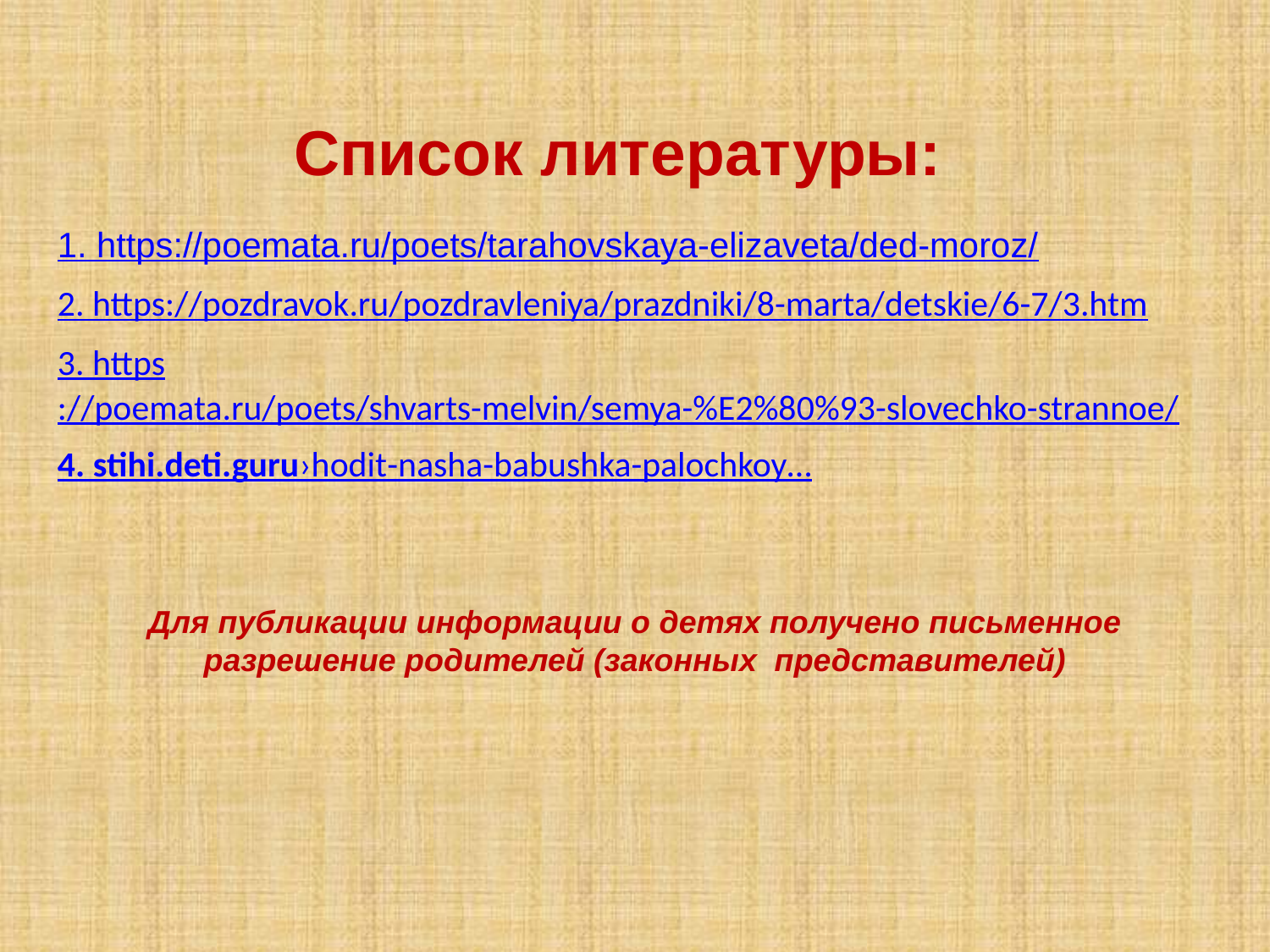

# Список литературы:
1. https://poemata.ru/poets/tarahovskaya-elizaveta/ded-moroz/
2. https://pozdravok.ru/pozdravleniya/prazdniki/8-marta/detskie/6-7/3.htm
3. https://poemata.ru/poets/shvarts-melvin/semya-%E2%80%93-slovechko-strannoe/
4. stihi.deti.guru›hodit-nasha-babushka-palochkoy…

Для публикации информации о детях получено письменное разрешение родителей (законных  представителей)